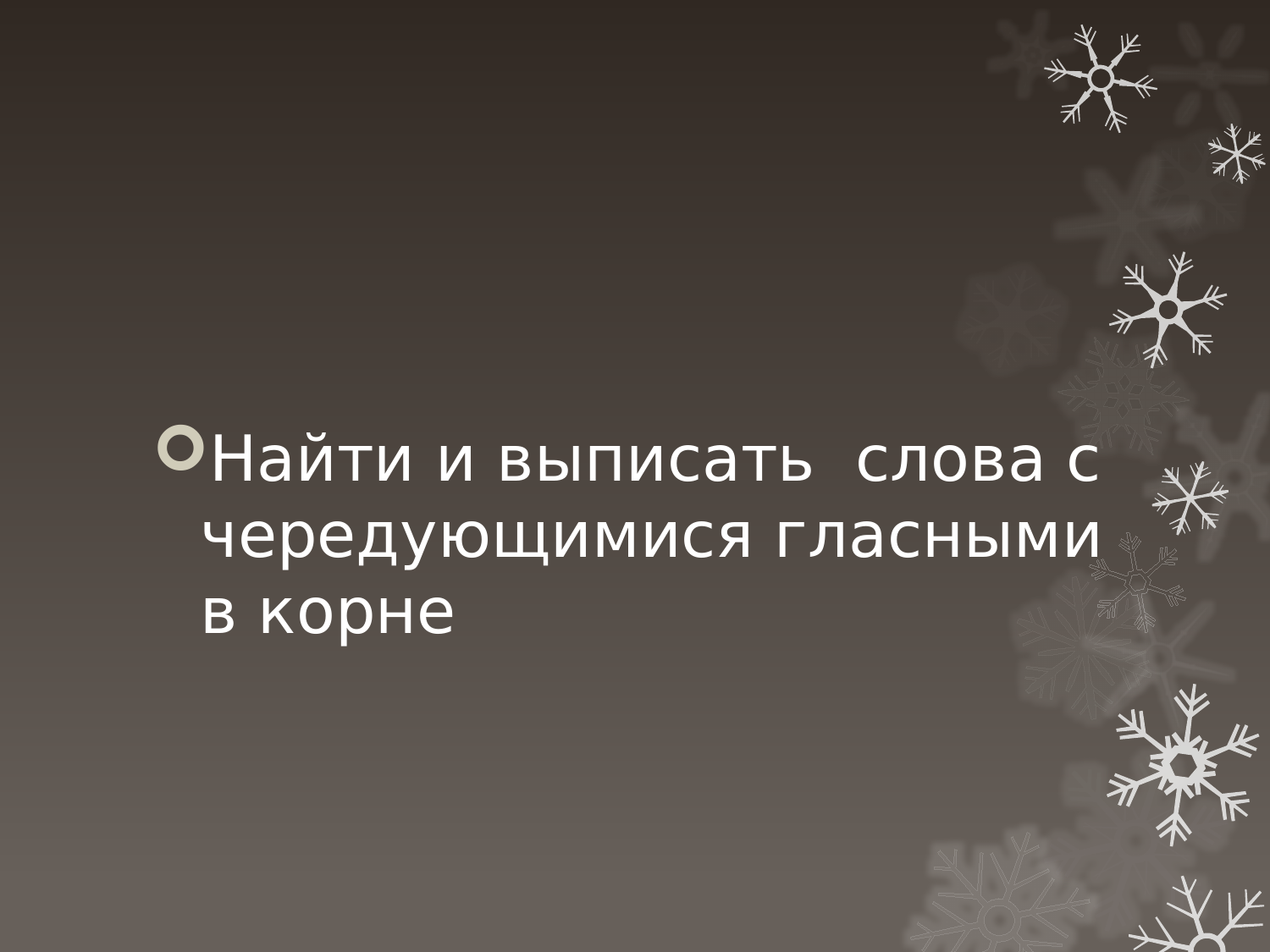

#
Найти и выписать  слова с чередующимися гласными в корне